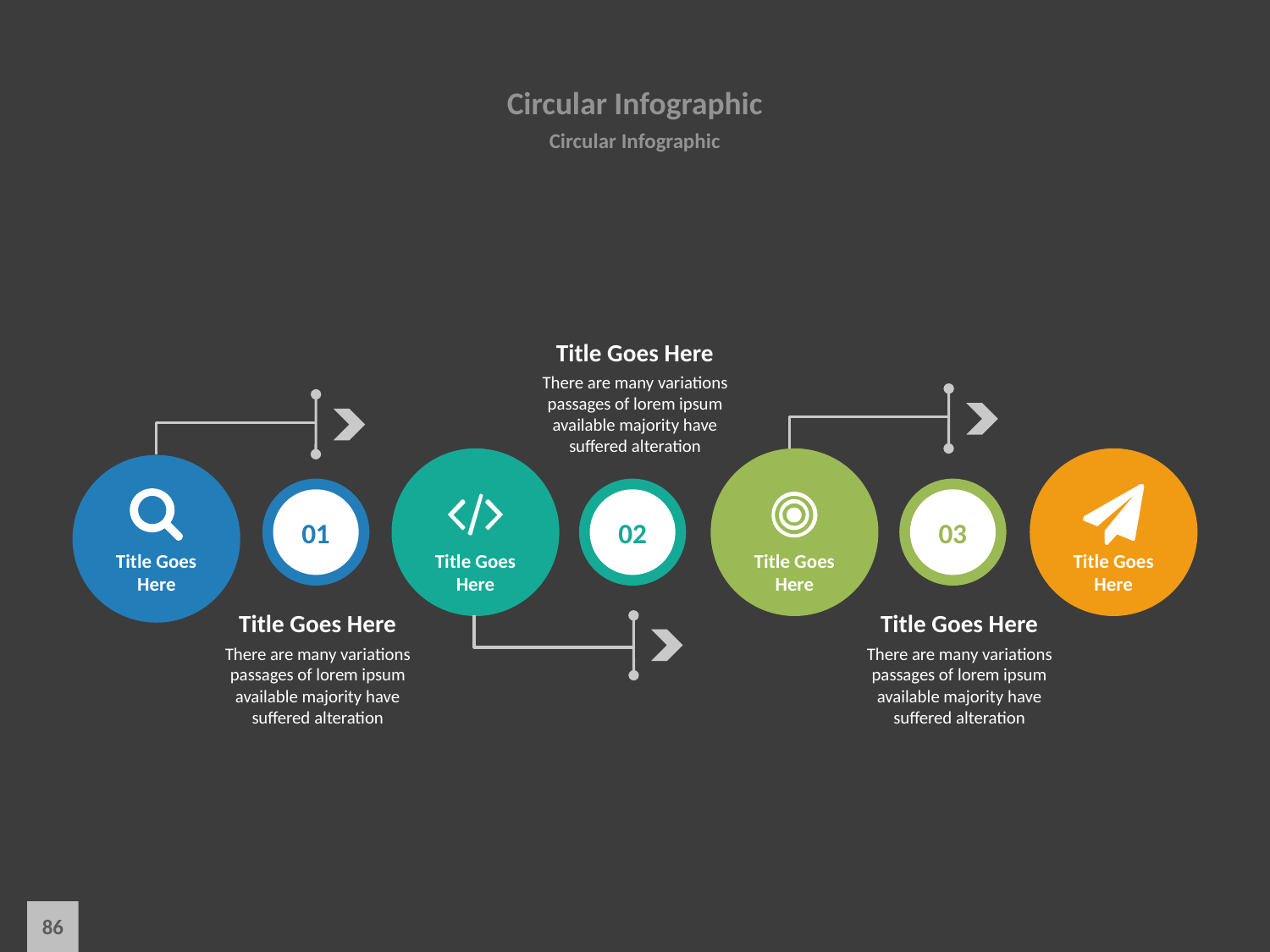

# Circular Infographic
Circular Infographic
Title Goes Here
There are many variations passages of lorem ipsum available majority have suffered alteration

01

02

03

Title Goes
Here
Title Goes
Here
Title Goes
Here
Title Goes
Here
Title Goes Here
There are many variations passages of lorem ipsum available majority have suffered alteration
Title Goes Here
There are many variations passages of lorem ipsum available majority have suffered alteration